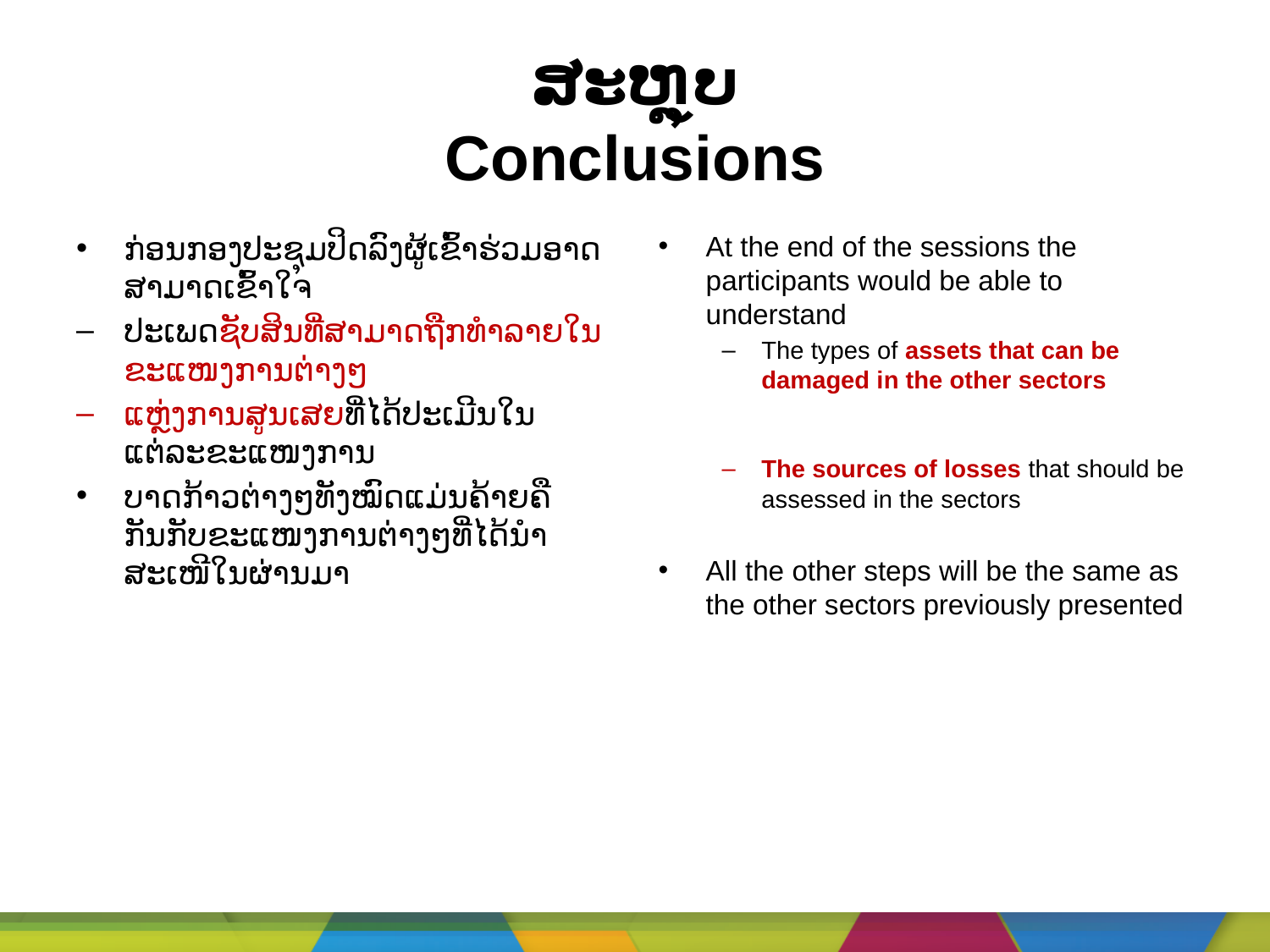

# ສະຫຼຸບ Conclusions
ກ່ອນກອງປະຊຸມປິດລົງຜູ້ເຂົ້າຮ່ວມອາດສາມາດເຂົ້າໃຈ
ປະເພດຊັບສິນທີ່ສາມາດຖືກທຳລາຍໃນຂະແໜງການຕ່າງໆ
ແຫຼ່ງການສູນເສຍທີ່ໄດ້ປະເມີນໃນແຕ່ລະຂະແໜງການ
ບາດກ້າວຕ່າງໆທັງໝົດແມ່ນຄ້າຍຄືກັນກັບຂະແໜງການຕ່າງໆທີ່ໄດ້ນຳສະເໜີໃນຜ່ານມາ
At the end of the sessions the participants would be able to understand
The types of assets that can be damaged in the other sectors

The sources of losses that should be assessed in the sectors

All the other steps will be the same as the other sectors previously presented